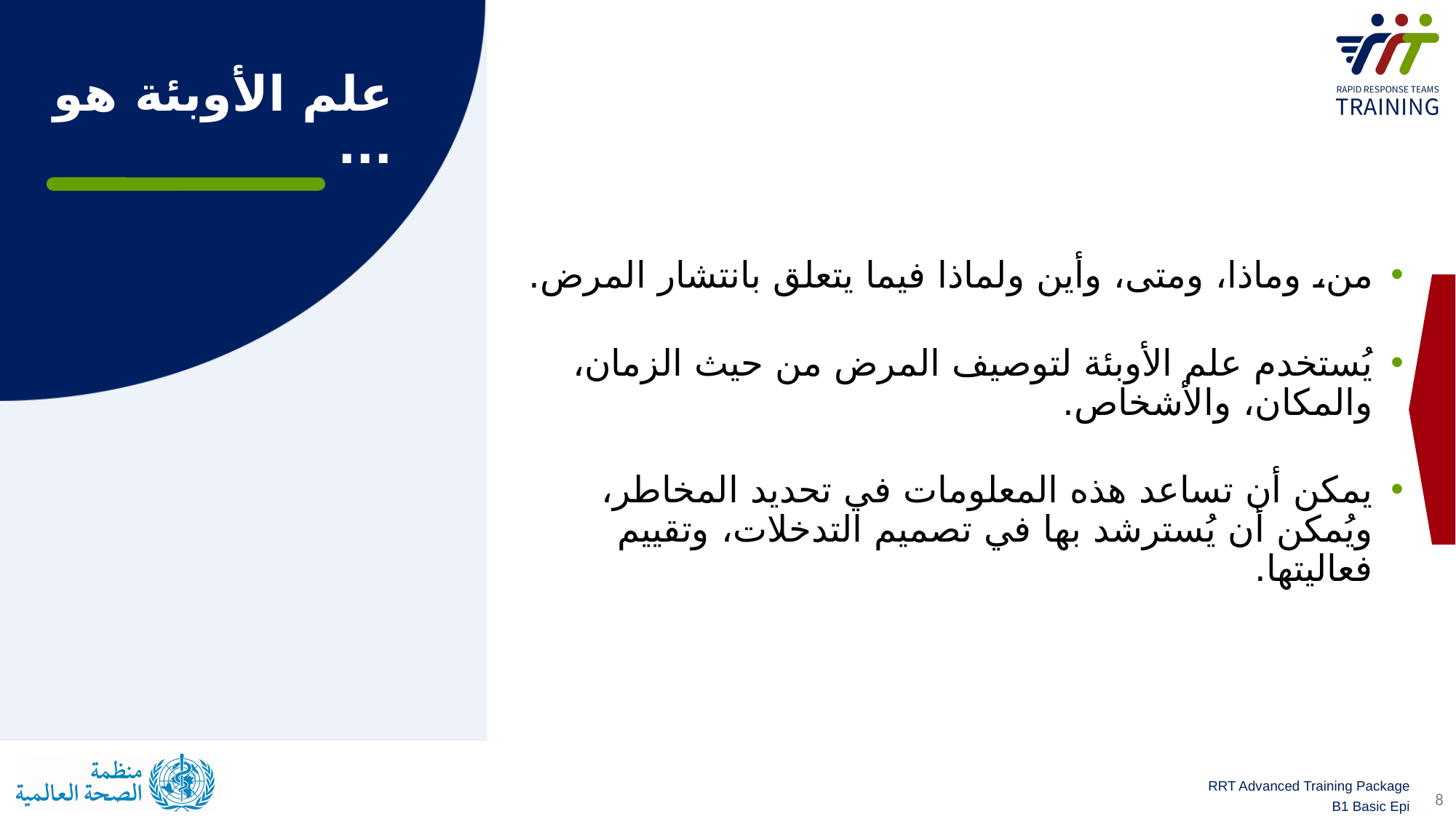

علم الأوبئة هو ...

من، وماذا، ومتى، وأين ولماذا فيما يتعلق بانتشار المرض.

يُستخدم علم الأوبئة لتوصيف المرض من حيث الزمان، والمكان، والأشخاص.

يمكن أن تساعد هذه المعلومات في تحديد المخاطر، ويُمكن أن يُسترشد بها في تصميم التدخلات، وتقييم فعاليتها.